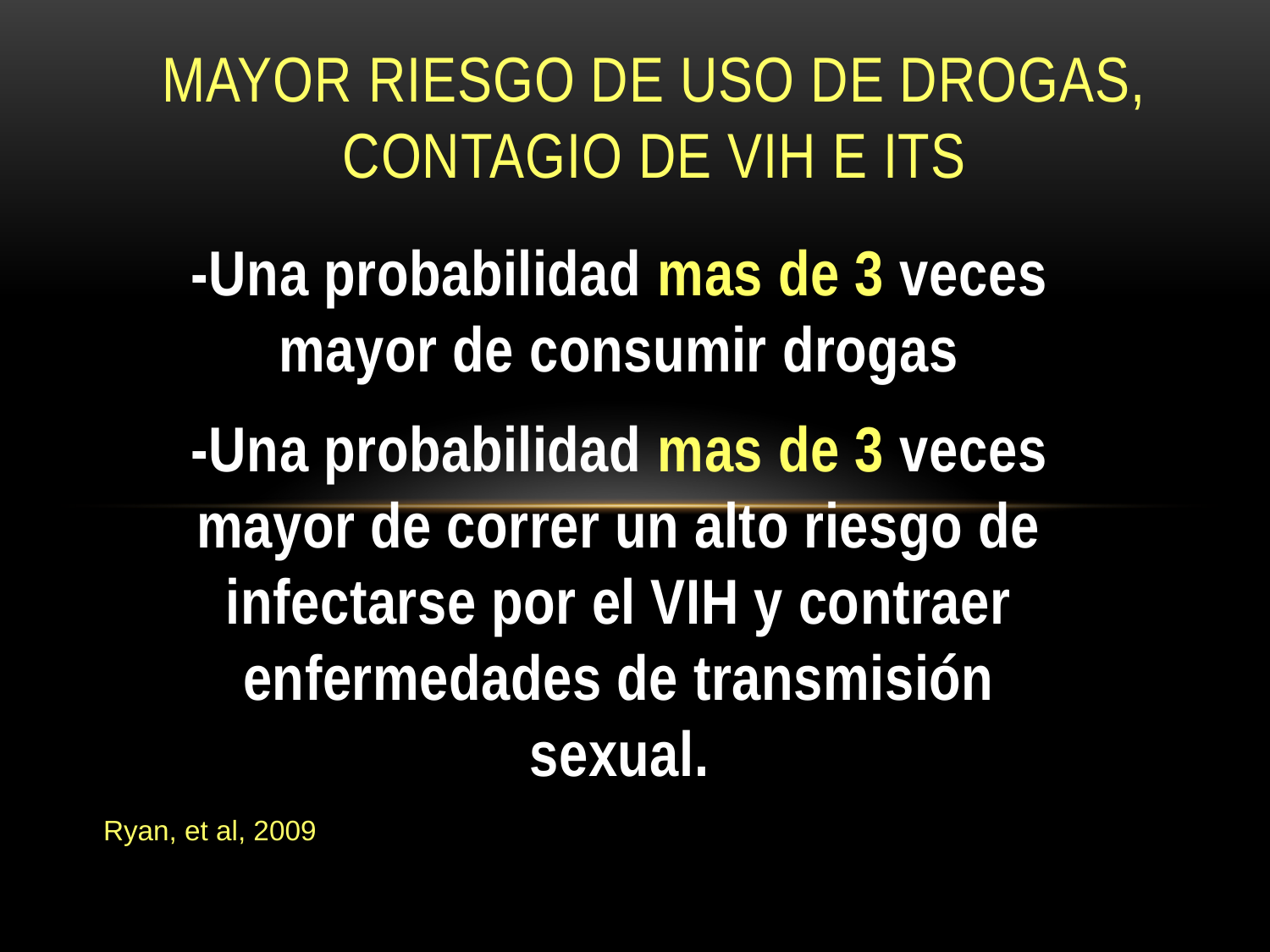

Mayor riesgo de uso de drogas, contagio de VIH e ITS
-Una probabilidad mas de 3 veces mayor de consumir drogas
-Una probabilidad mas de 3 veces mayor de correr un alto riesgo de infectarse por el VIH y contraer enfermedades de transmisión sexual.

Ryan, et al, 2009